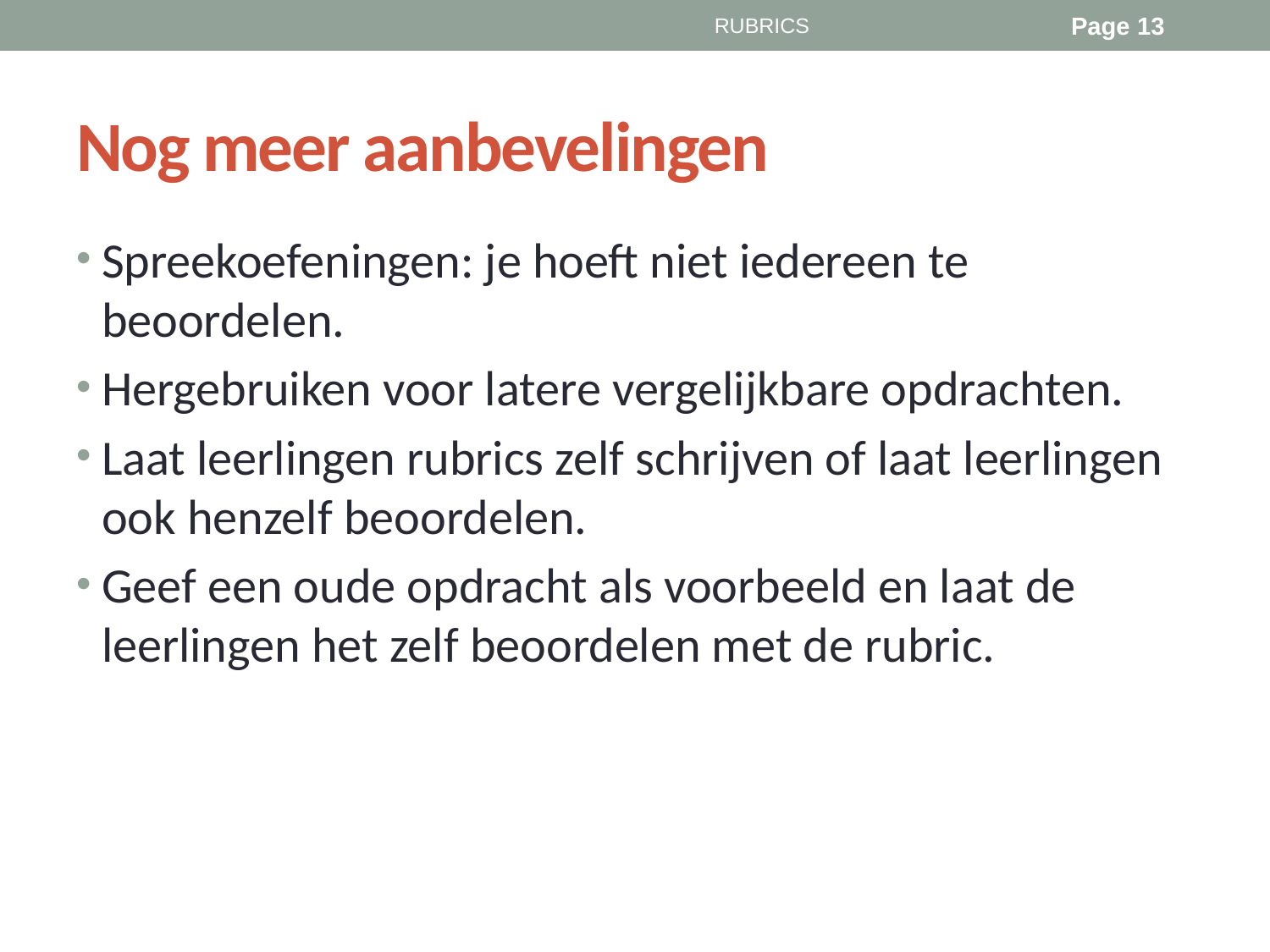

RUBRICS
Page 13
# Nog meer aanbevelingen
Spreekoefeningen: je hoeft niet iedereen te beoordelen.
Hergebruiken voor latere vergelijkbare opdrachten.
Laat leerlingen rubrics zelf schrijven of laat leerlingen ook henzelf beoordelen.
Geef een oude opdracht als voorbeeld en laat de leerlingen het zelf beoordelen met de rubric.